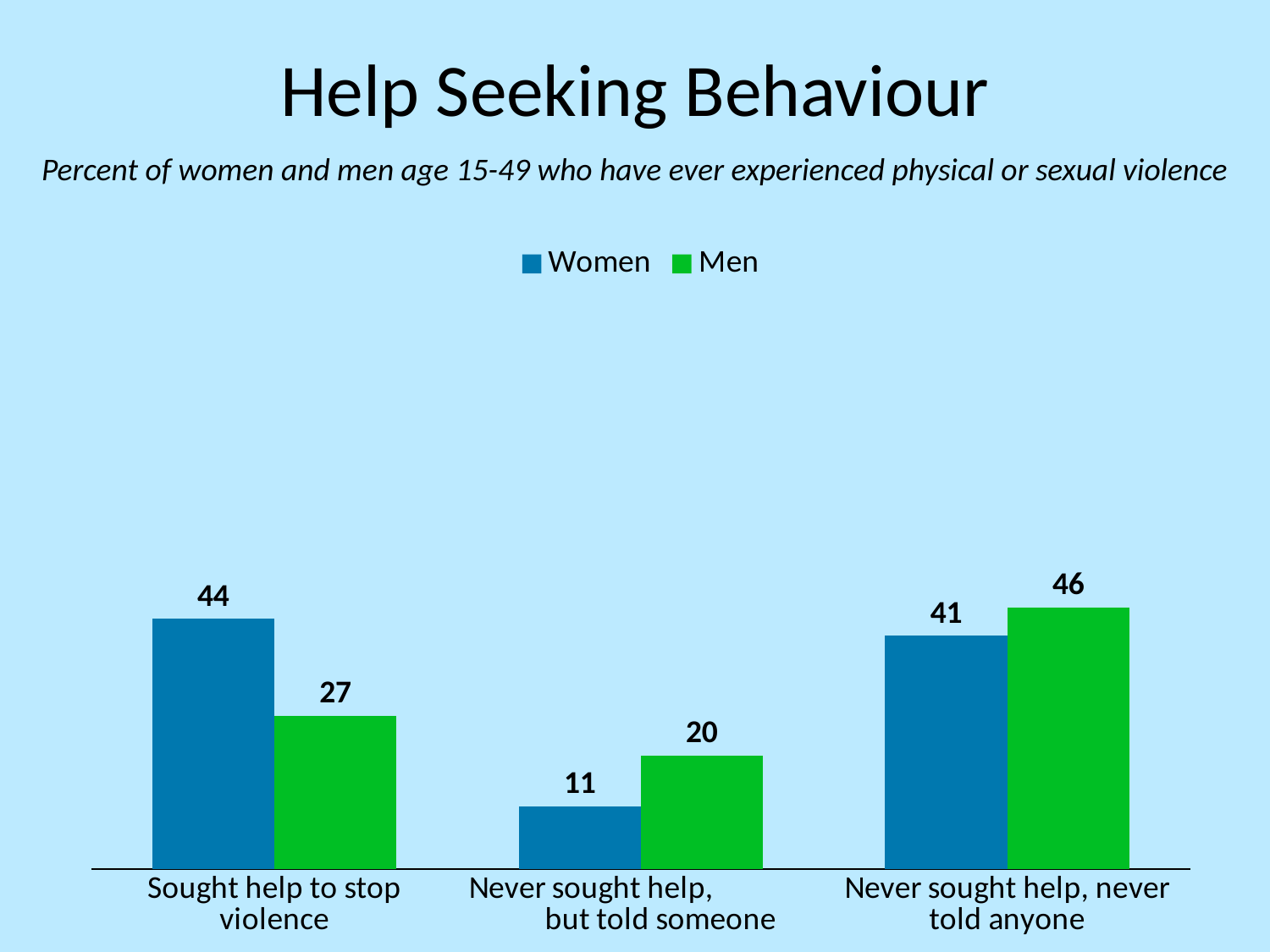

# Help Seeking Behaviour
Percent of women and men age 15-49 who have ever experienced physical or sexual violence

### Chart

| Category | Women | Men |
|---|---|---|
| Sought help to stop violence | 44.0 | 27.0 |
| Never sought help,                      but told someone | 11.0 | 20.0 |
| Never sought help, never told anyone | 41.0 | 46.0 |